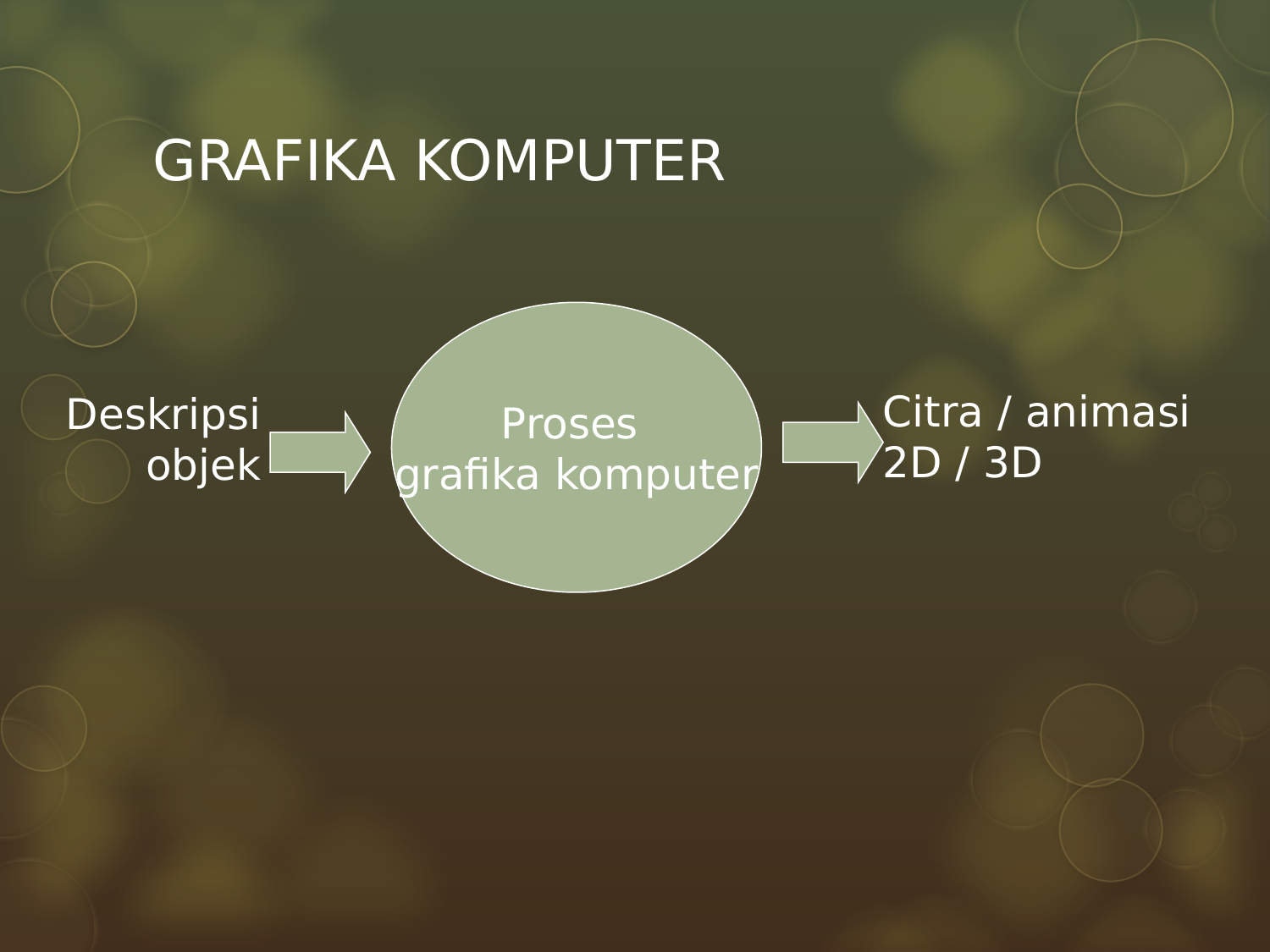

# GRAFIKA KOMPUTER
Proses
grafika komputer
Citra / animasi
2D / 3D
Deskripsi
objek